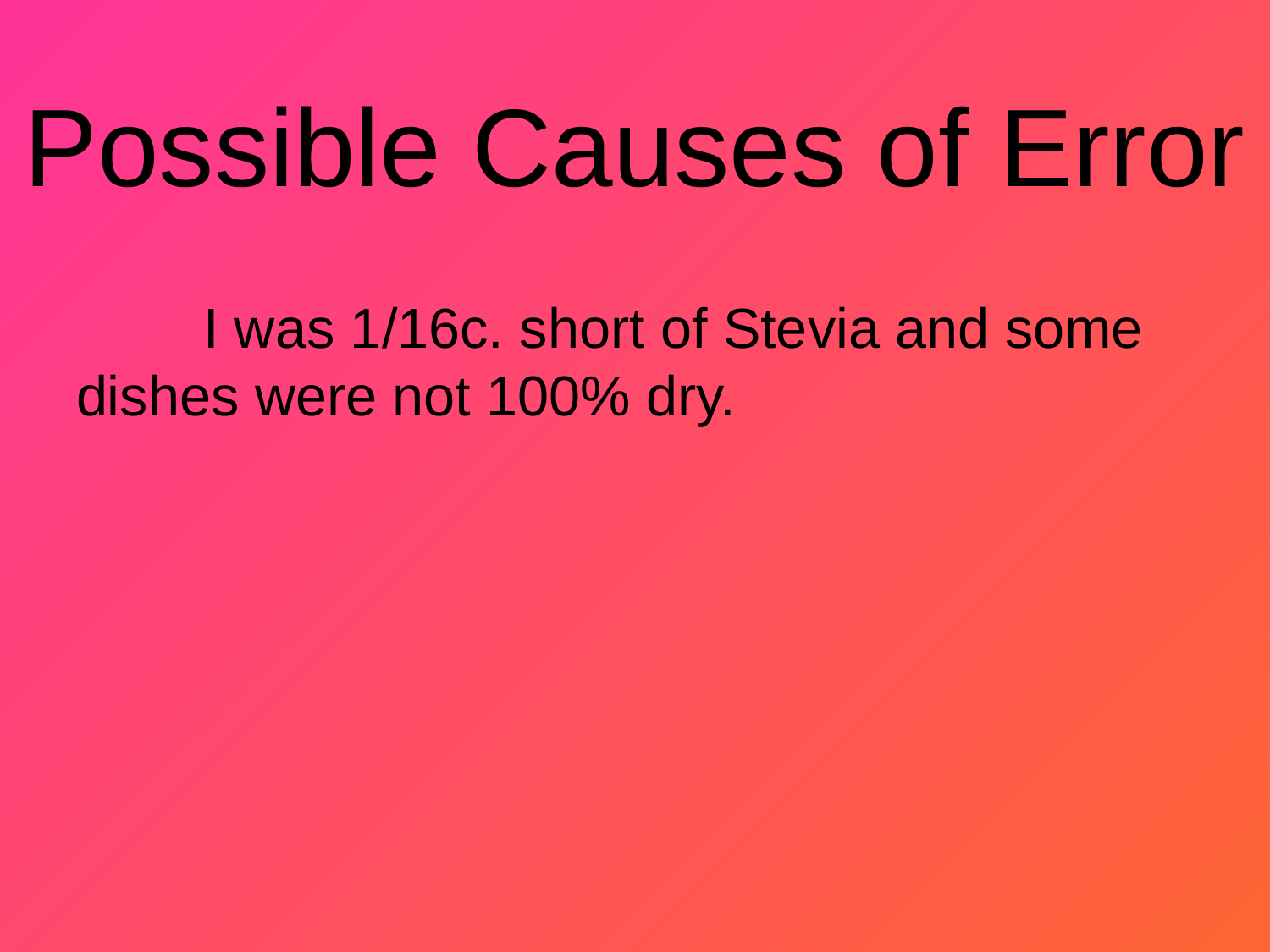

# Possible Causes of Error
	I was 1/16c. short of Stevia and some dishes were not 100% dry.